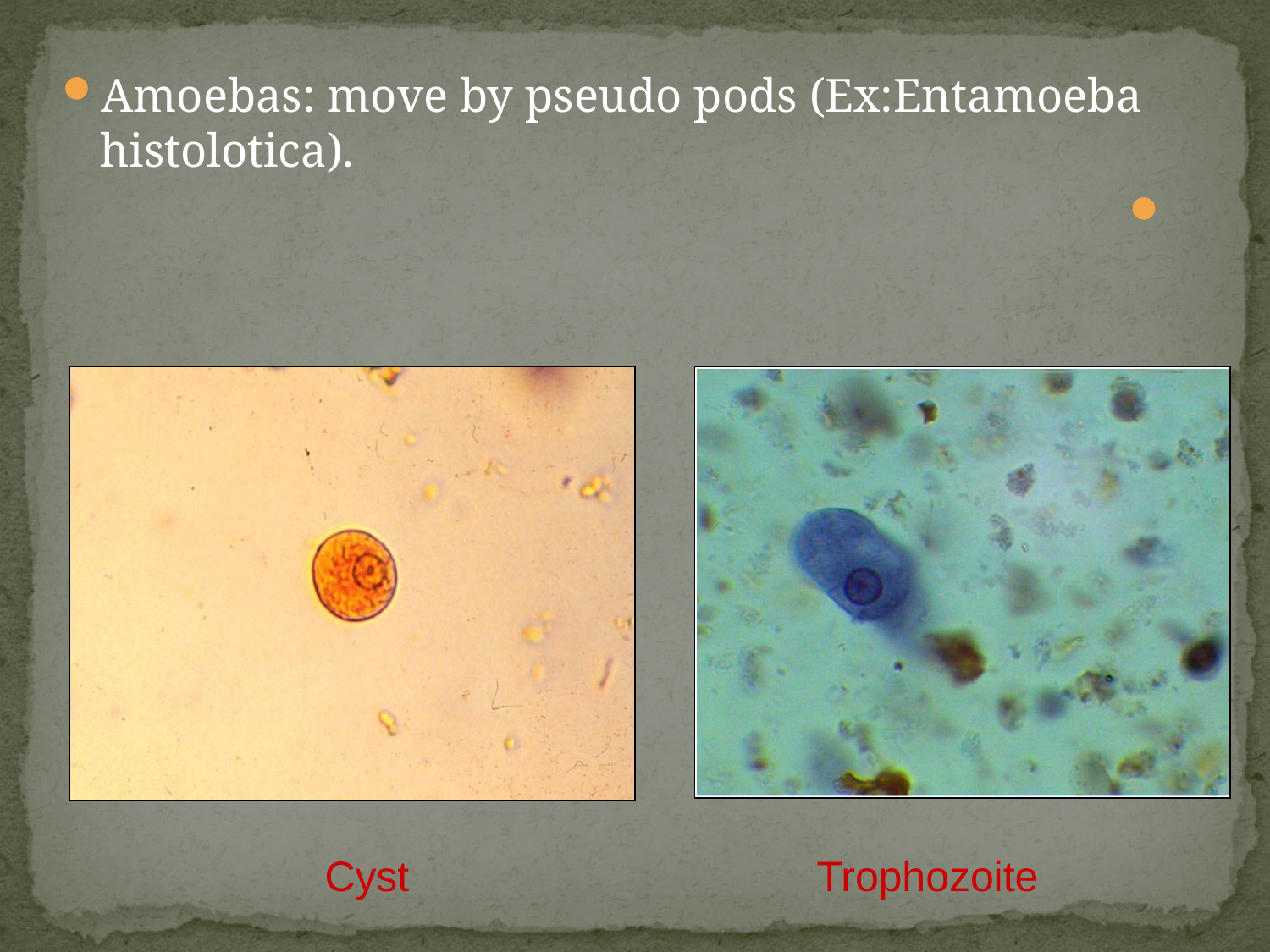

Amoebas: move by pseudo pods (Ex:Entamoeba histolotica).

Cyst
Trophozoite